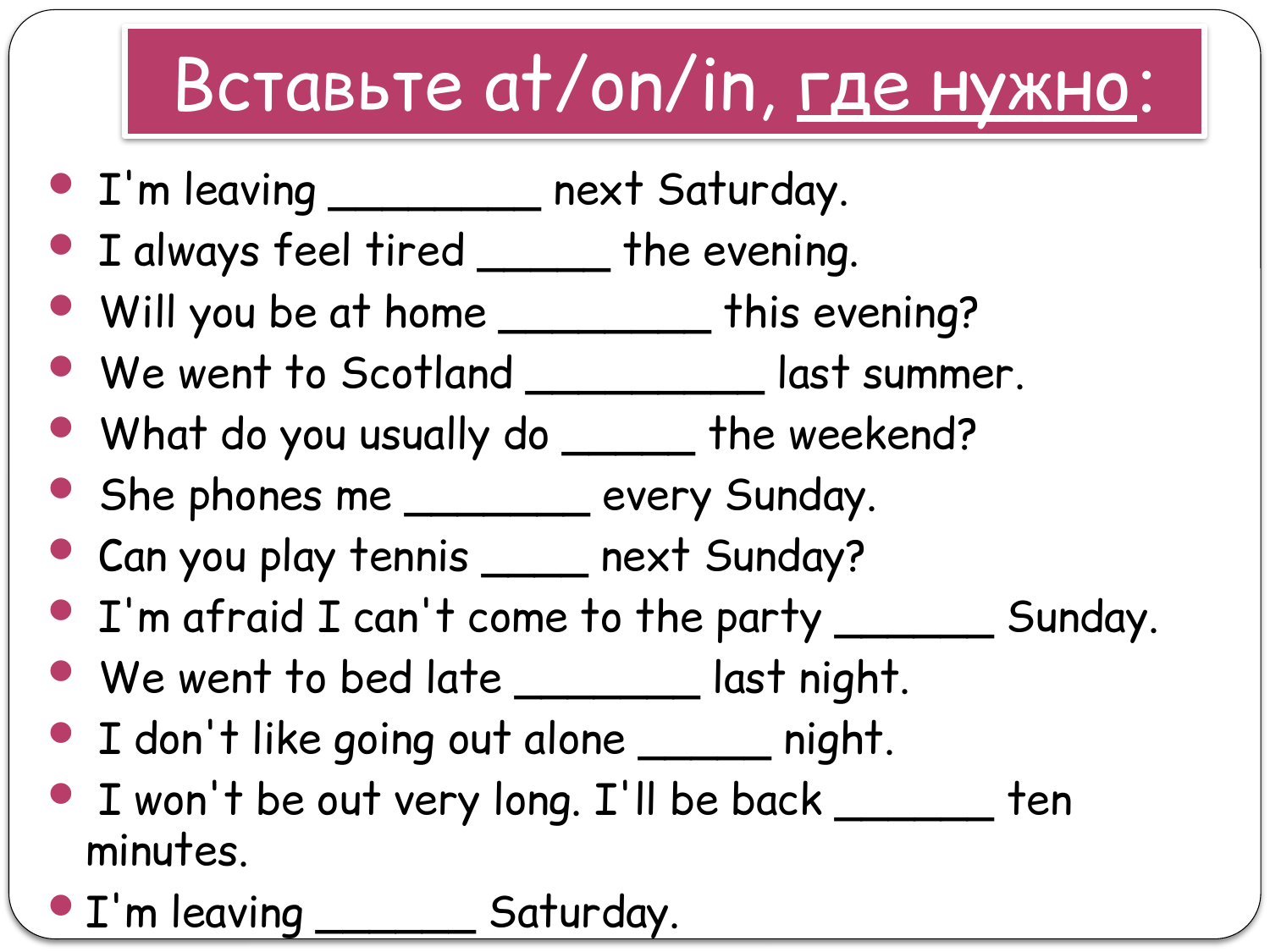

# Вставьте at/on/in, где нужно:
 I'm leaving ________ next Saturday.
 I always feel tired _____ the evening.
 Will you be at home ________ this evening?
 We went to Scotland _________ last summer.
 What do you usually do _____ the weekend?
 She phones me _______ every Sunday.
 Can you play tennis ____ next Sunday?
 I'm afraid I can't come to the party ______ Sunday.
 We went to bed late _______ last night.
 I don't like going out alone _____ night.
 I won't be out very long. I'll be back ______ ten minutes.
I'm leaving ______ Saturday.